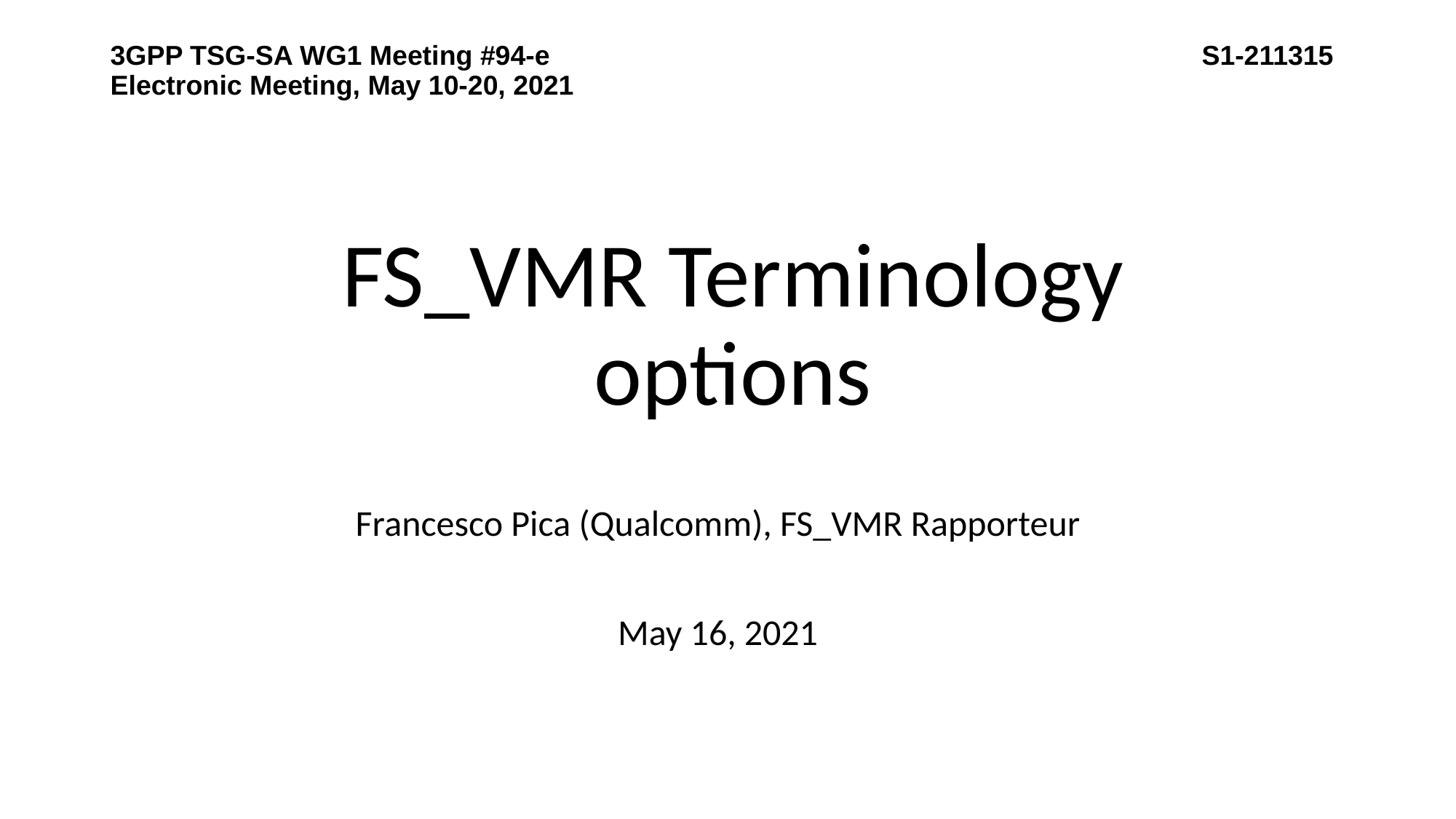

3GPP TSG-SA WG1 Meeting #94-e	    					S1-211315 Electronic Meeting, May 10-20, 2021
# FS_VMR Terminology options
Francesco Pica (Qualcomm), FS_VMR Rapporteur

May 16, 2021